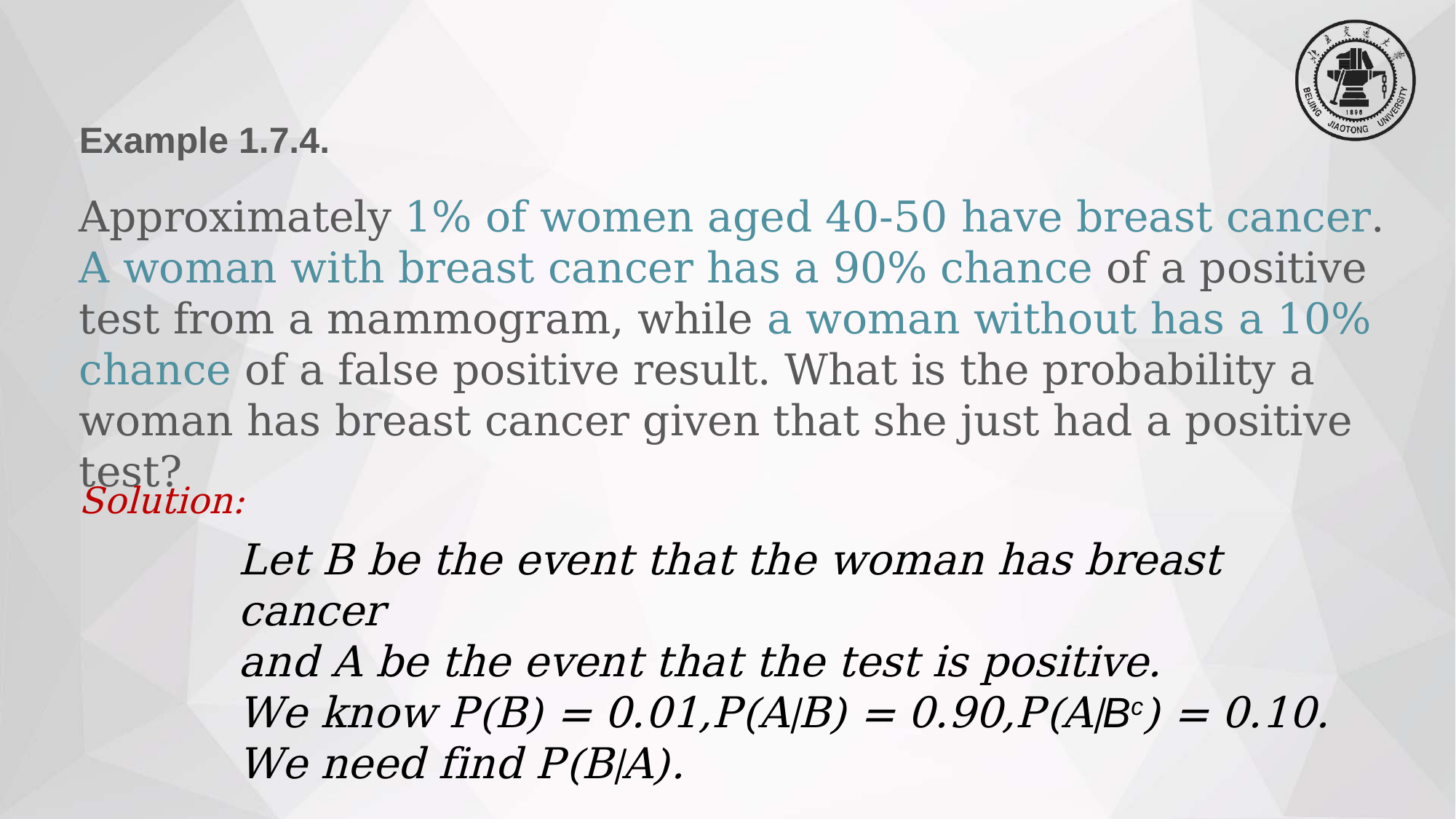

Example 1.7.4.
Approximately 1% of women aged 40-50 have breast cancer. A woman with breast cancer has a 90% chance of a positive test from a mammogram, while a woman without has a 10% chance of a false positive result. What is the probability a woman has breast cancer given that she just had a positive test?
Solution:
Let B be the event that the woman has breast cancer
and A be the event that the test is positive.
We know P(B) = 0.01,P(A|B) = 0.90,P(A|Bc) = 0.10.
We need find P(B|A).